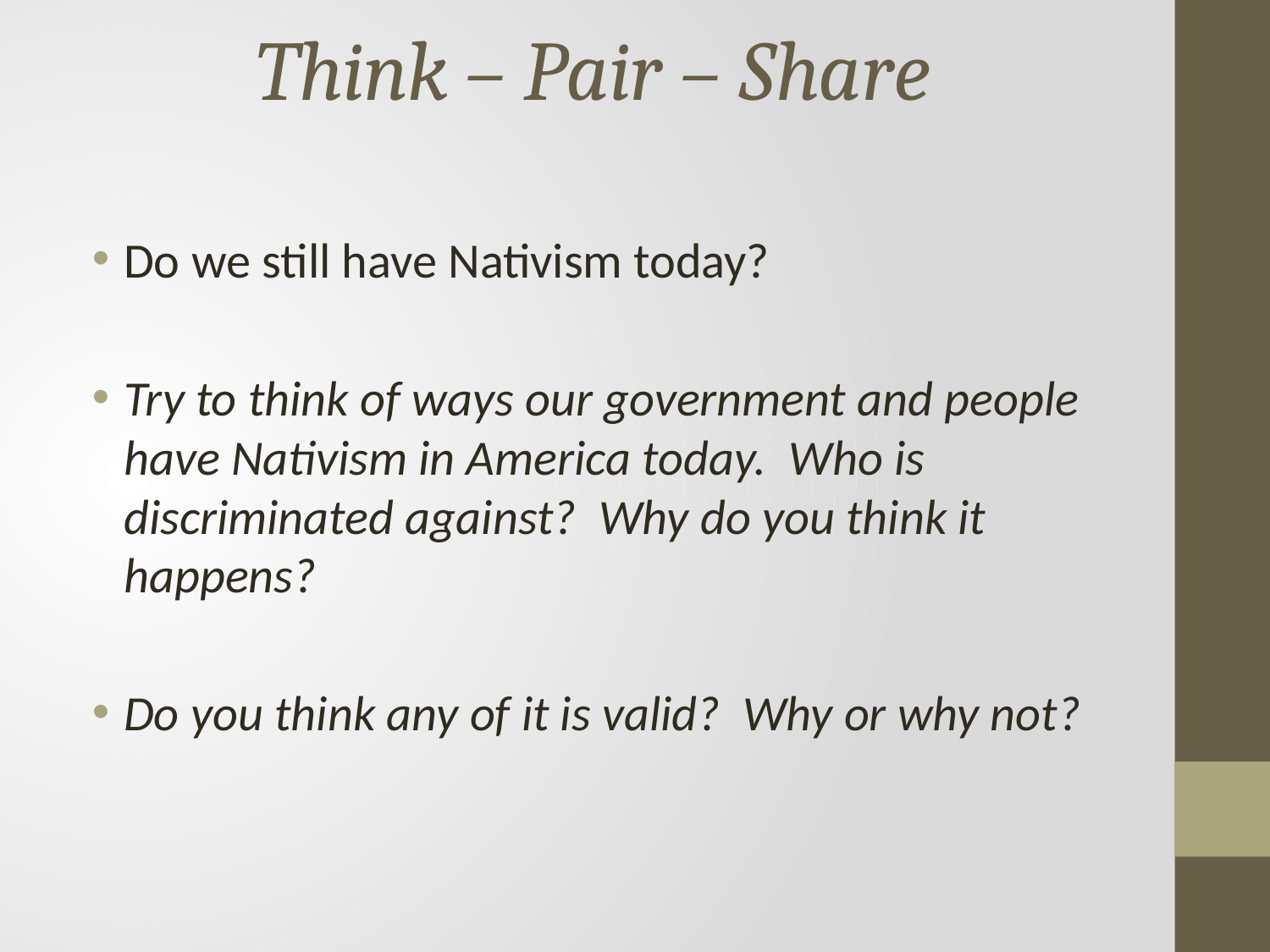

# Think – Pair – Share
Do we still have Nativism today?

Try to think of ways our government and people have Nativism in America today.  Who is discriminated against?  Why do you think it happens?

Do you think any of it is valid?  Why or why not?